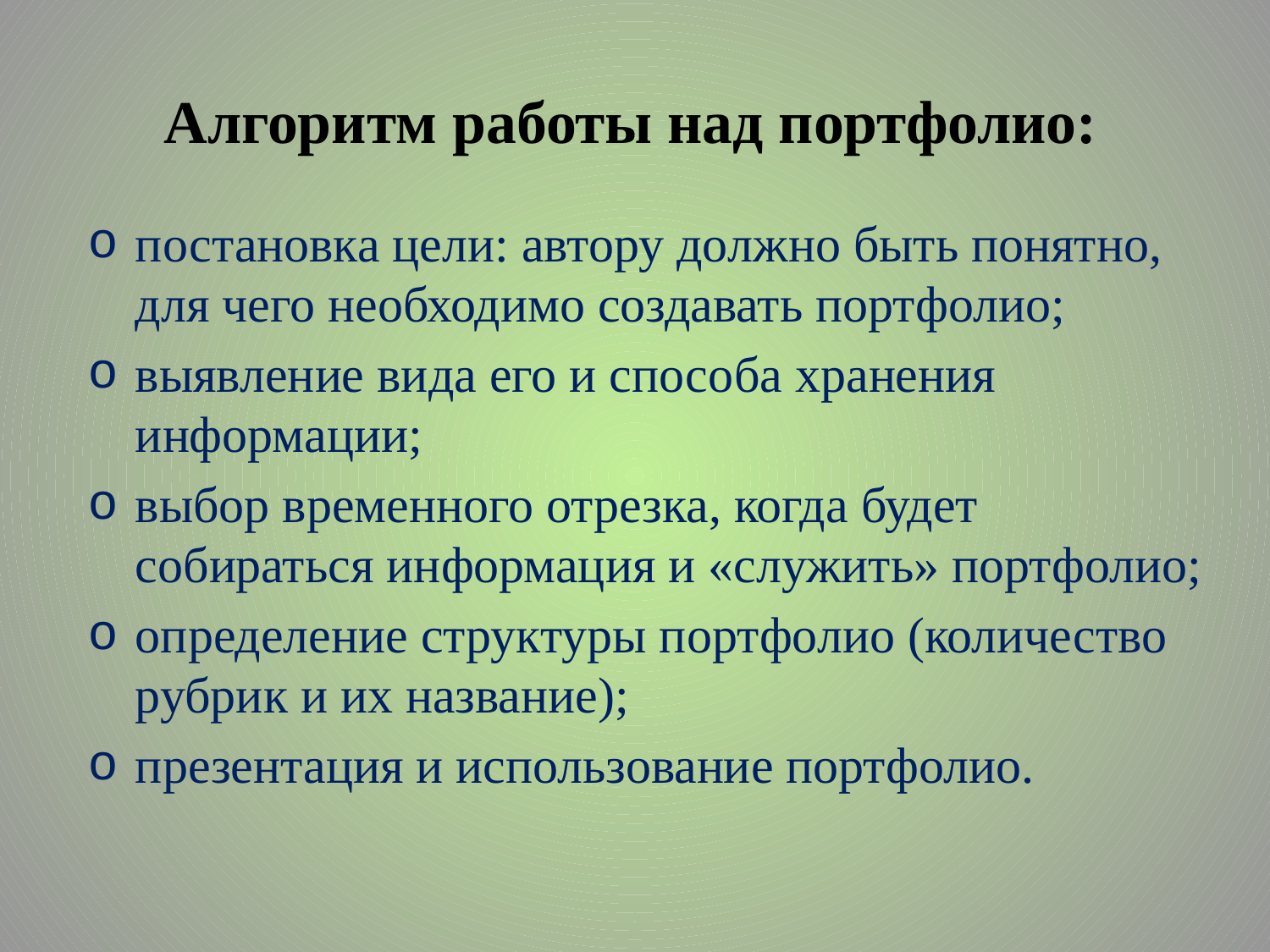

# Алгоритм работы над порт­фолио:
постановка цели: автору дол­жно быть понятно, для чего необходимо создавать порт­фолио;
выявление вида его и спосо­ба хранения информации;
выбор временного отрезка, когда будет собираться ин­формация и «служить» порт­фолио;
определение структуры порт­фолио (количество рубрик и их название);
презентация и использование портфолио.